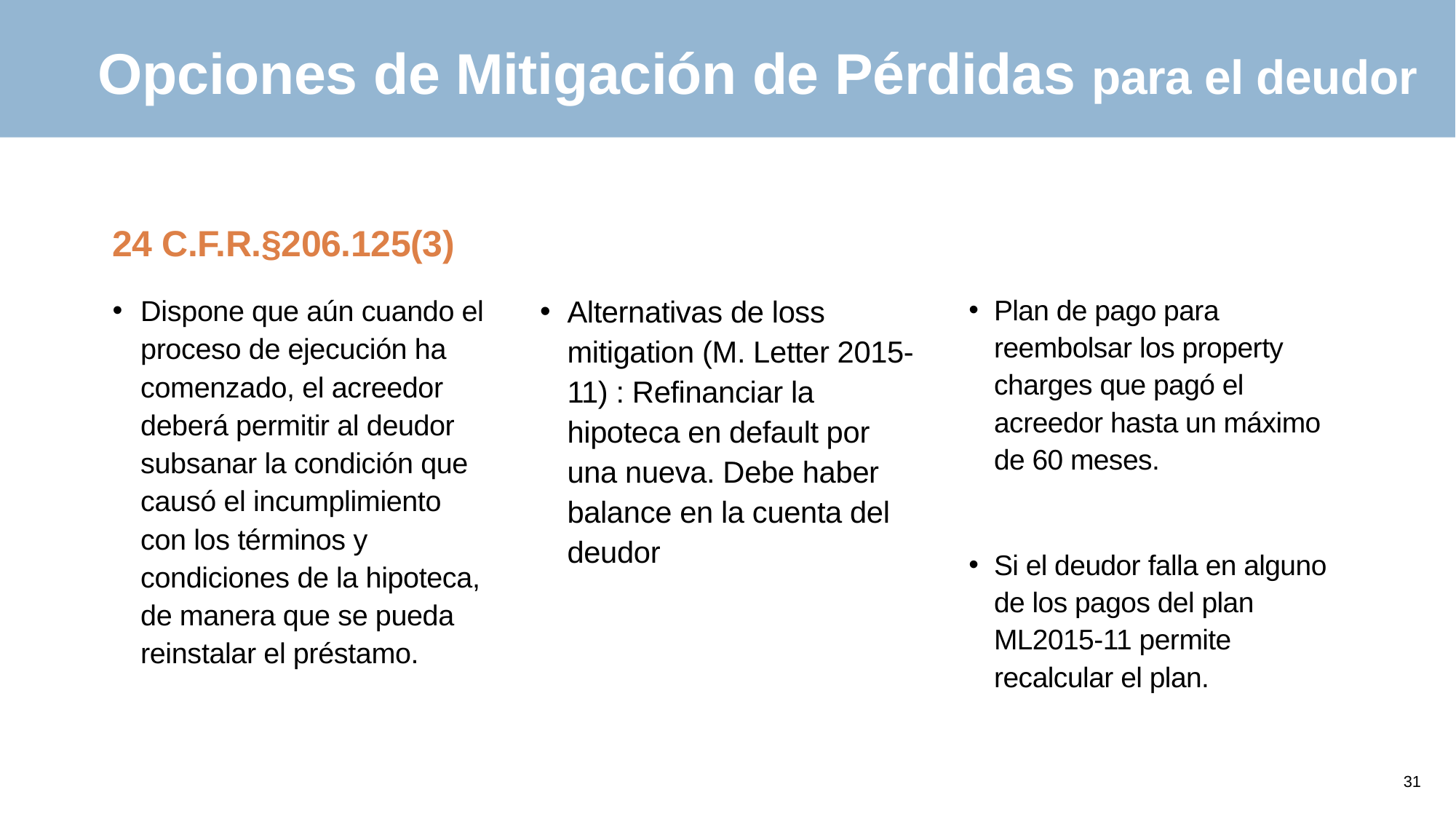

# Opciones de Mitigación de Pérdidas para el deudor
24 C.F.R.§206.125(3)
Dispone que aún cuando el proceso de ejecución ha comenzado, el acreedor deberá permitir al deudor subsanar la condición que causó el incumplimiento con los términos y condiciones de la hipoteca, de manera que se pueda reinstalar el préstamo.

Alternativas de loss mitigation (M. Letter 2015-11) : Refinanciar la hipoteca en default por una nueva. Debe haber balance en la cuenta del deudor

Plan de pago para reembolsar los property charges que pagó el acreedor hasta un máximo de 60 meses.

Si el deudor falla en alguno de los pagos del plan ML2015-11 permite recalcular el plan.

31